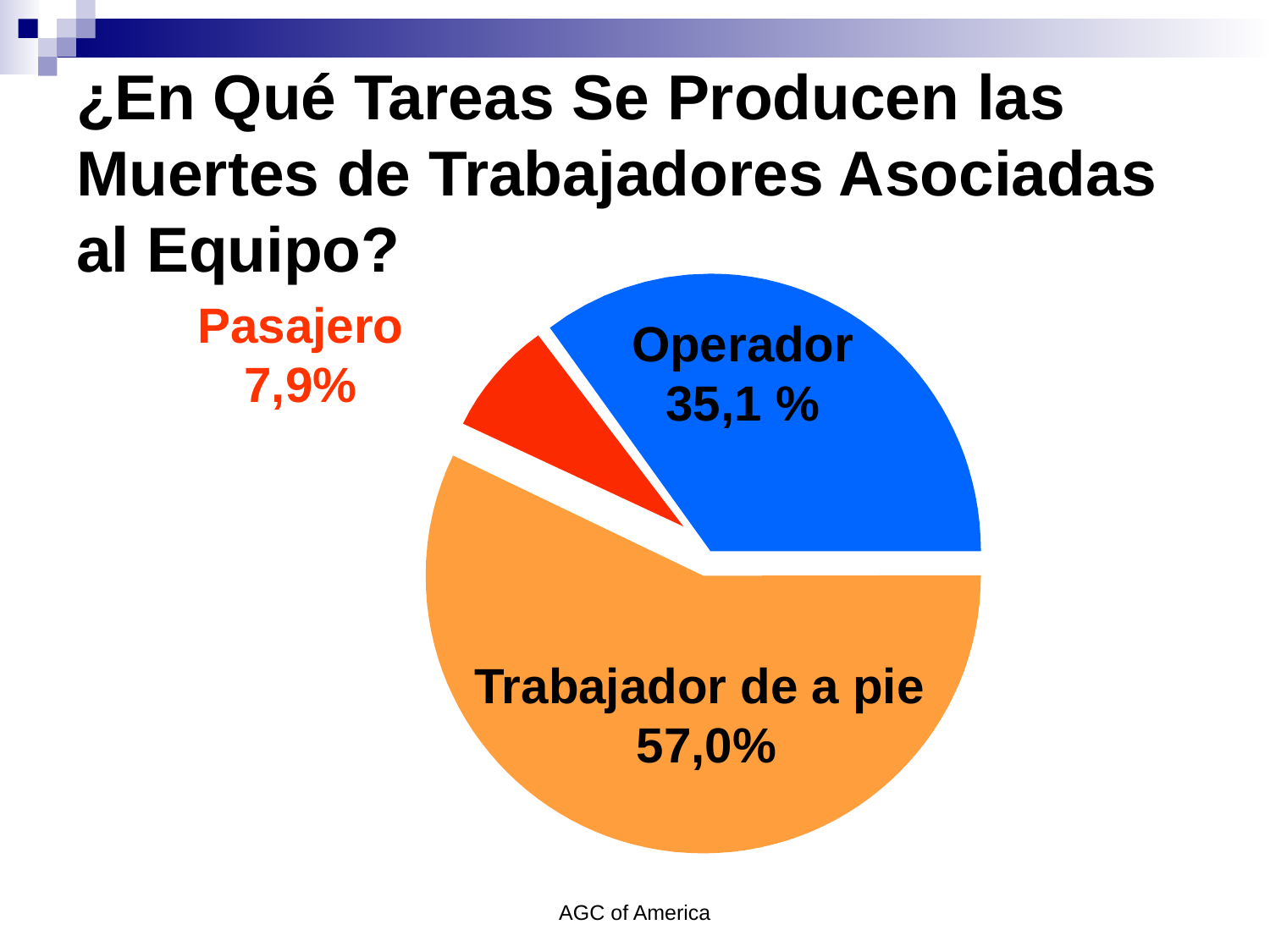

# ¿En Qué Tareas Se Producen las Muertes de Trabajadores Asociadas al Equipo?

Pasajero
7,9%
Operador
35,1 %

Trabajador de a pie
57,0%

AGC of America